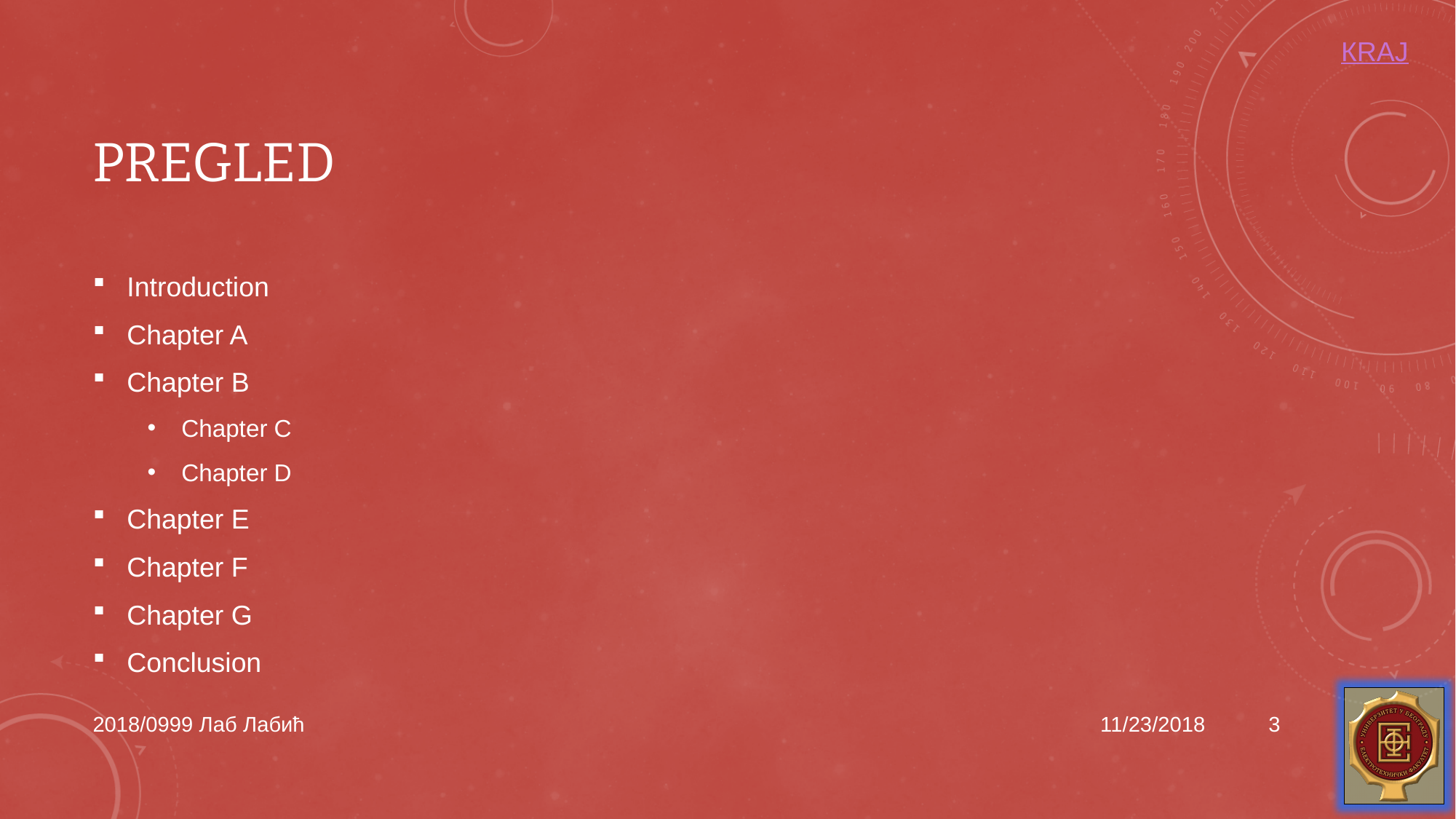

КRАЈ
# Pregled
Introduction
Chapter A
Chapter B
Chapter C
Chapter D
Chapter E
Chapter F
Chapter G
Conclusion
2018/0999 Лаб Лабић
11/23/2018
3